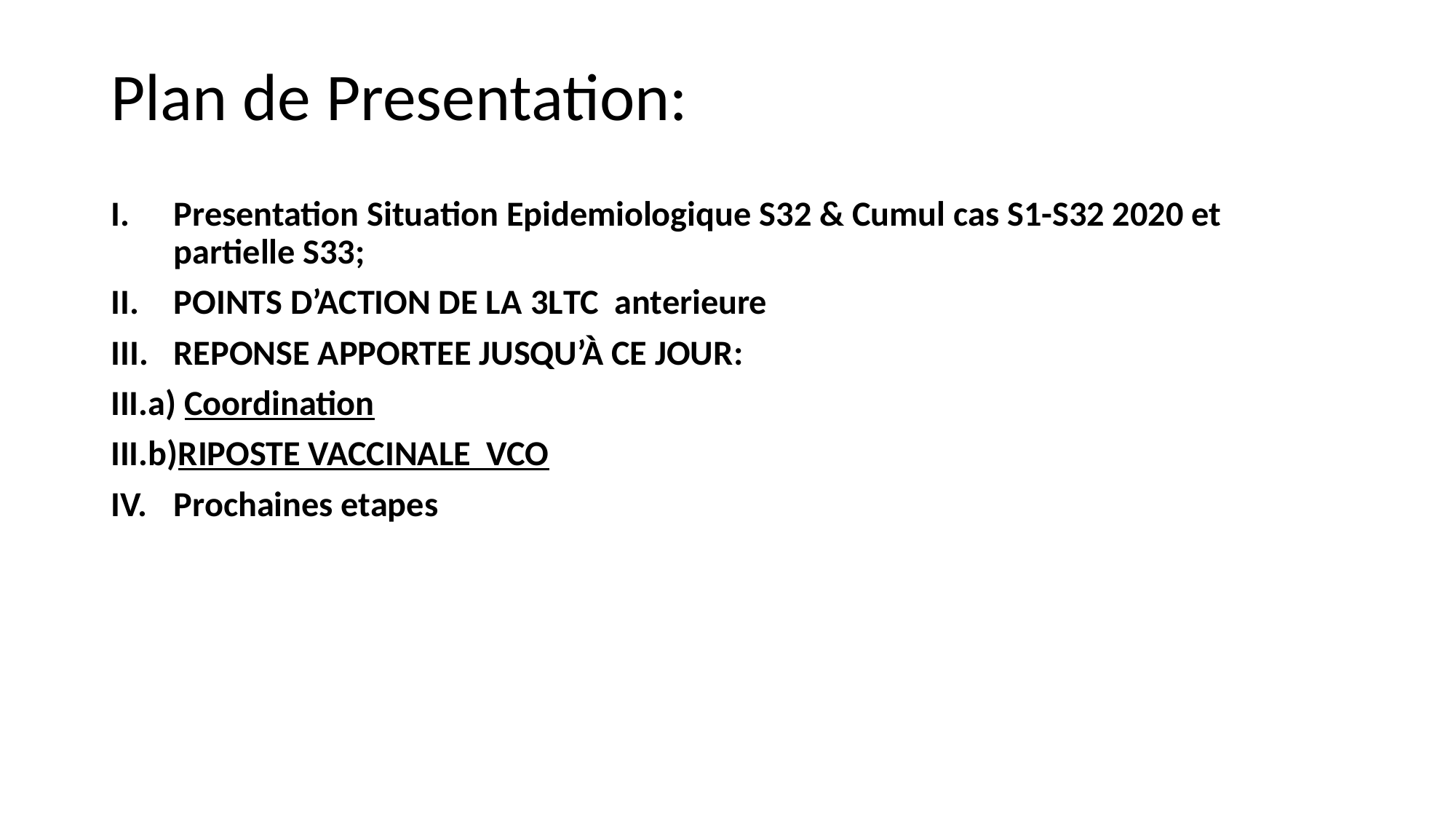

# Plan de Presentation:

Presentation Situation Epidemiologique S32 & Cumul cas S1-S32 2020 et partielle S33;
POINTS D’ACTION DE LA 3LTC  anterieure
REPONSE APPORTEE JUSQU’À CE JOUR:
III.a) Coordination
III.b)RIPOSTE VACCINALE  VCO
Prochaines etapes